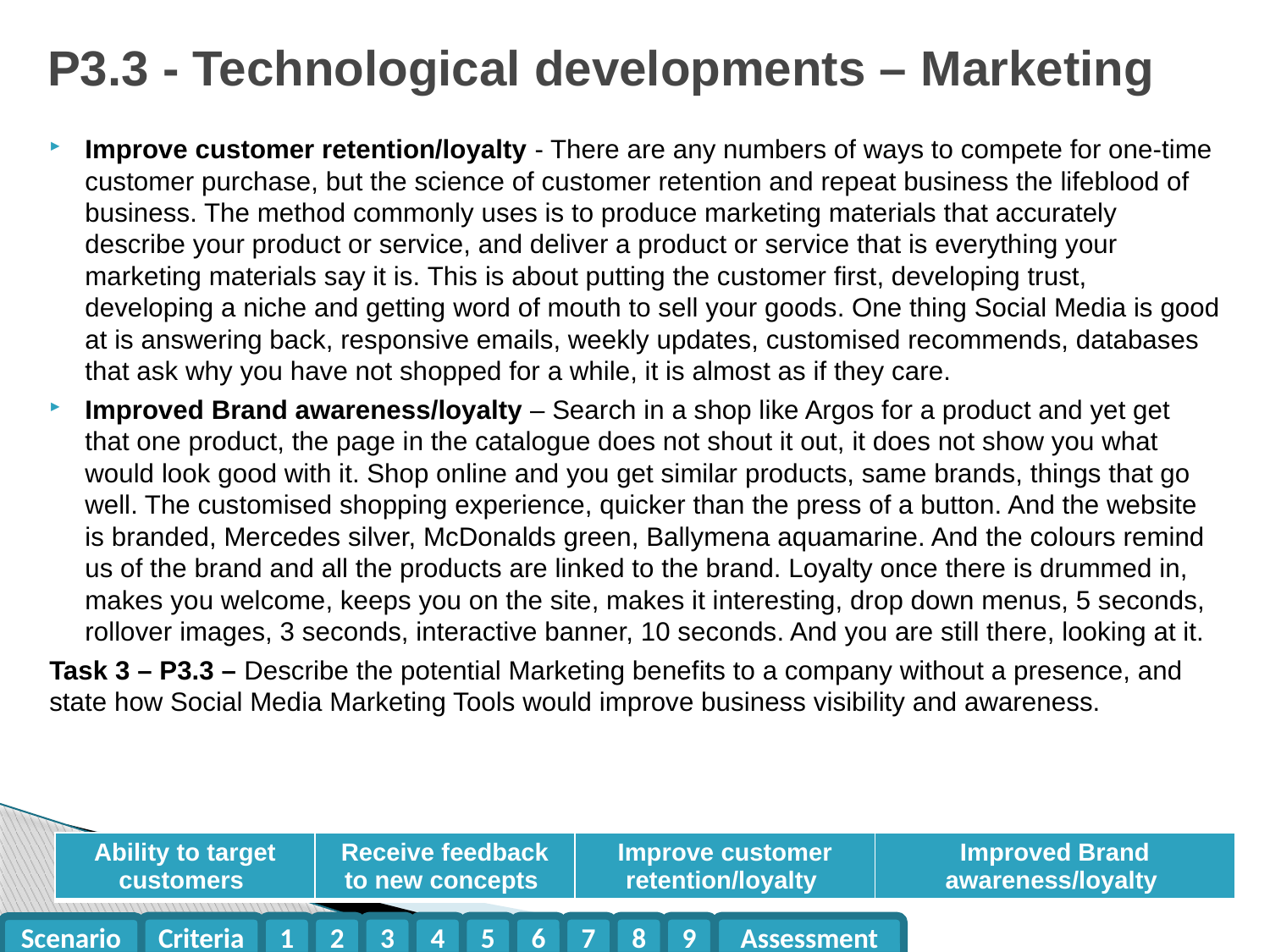

# P3.3 - Technological developments – Marketing
Improve customer retention/loyalty - There are any numbers of ways to compete for one-time customer purchase, but the science of customer retention and repeat business the lifeblood of business. The method commonly uses is to produce marketing materials that accurately describe your product or service, and deliver a product or service that is everything your marketing materials say it is. This is about putting the customer first, developing trust, developing a niche and getting word of mouth to sell your goods. One thing Social Media is good at is answering back, responsive emails, weekly updates, customised recommends, databases that ask why you have not shopped for a while, it is almost as if they care.
Improved Brand awareness/loyalty – Search in a shop like Argos for a product and yet get that one product, the page in the catalogue does not shout it out, it does not show you what would look good with it. Shop online and you get similar products, same brands, things that go well. The customised shopping experience, quicker than the press of a button. And the website is branded, Mercedes silver, McDonalds green, Ballymena aquamarine. And the colours remind us of the brand and all the products are linked to the brand. Loyalty once there is drummed in, makes you welcome, keeps you on the site, makes it interesting, drop down menus, 5 seconds, rollover images, 3 seconds, interactive banner, 10 seconds. And you are still there, looking at it.
Task 3 – P3.3 – Describe the potential Marketing benefits to a company without a presence, and state how Social Media Marketing Tools would improve business visibility and awareness.
| Ability to target customers | Receive feedback to new concepts | Improve customer retention/loyalty | Improved Brand awareness/loyalty |
| --- | --- | --- | --- |